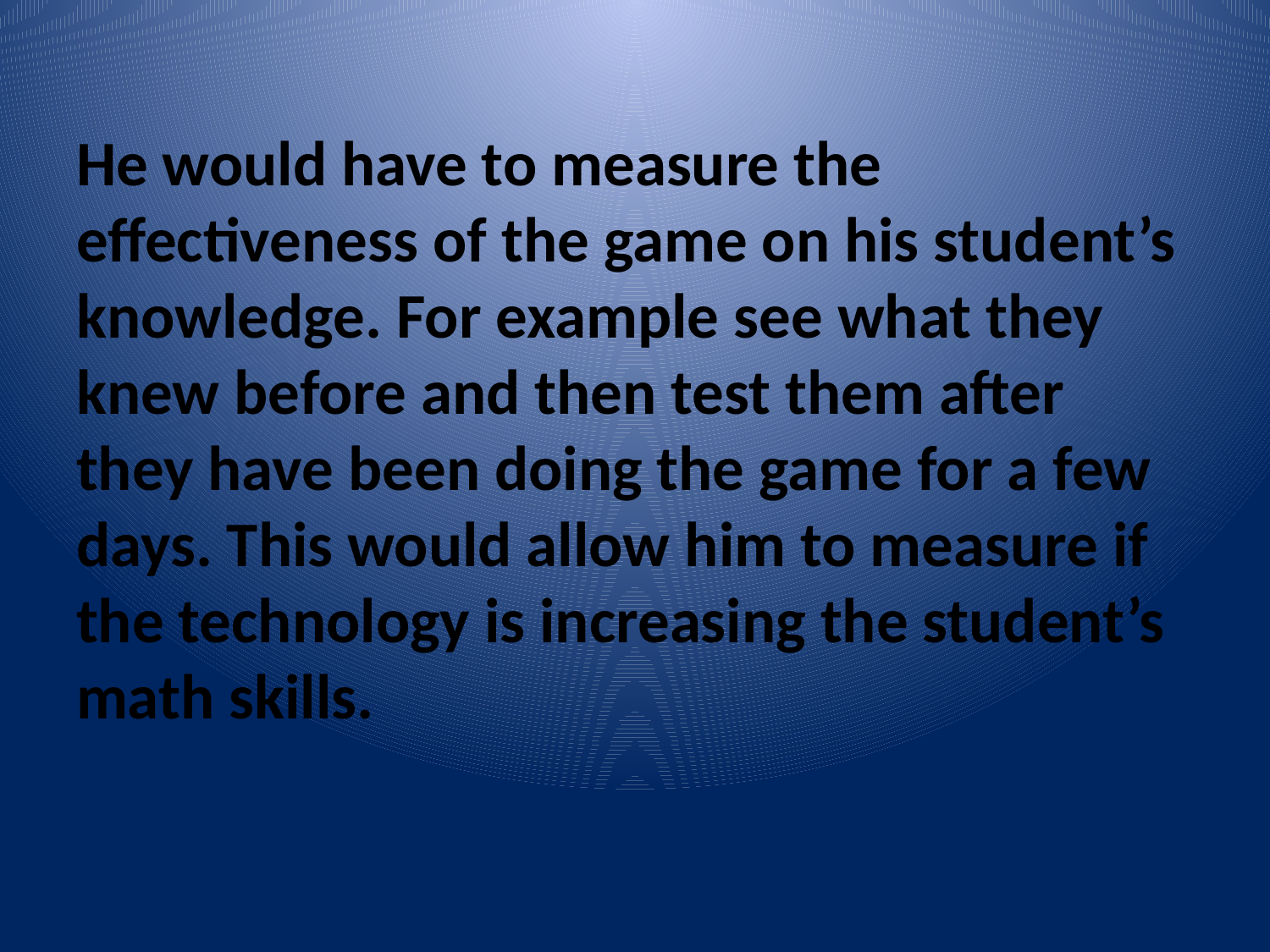

He would have to measure the effectiveness of the game on his student’s knowledge. For example see what they knew before and then test them after they have been doing the game for a few days. This would allow him to measure if the technology is increasing the student’s math skills.